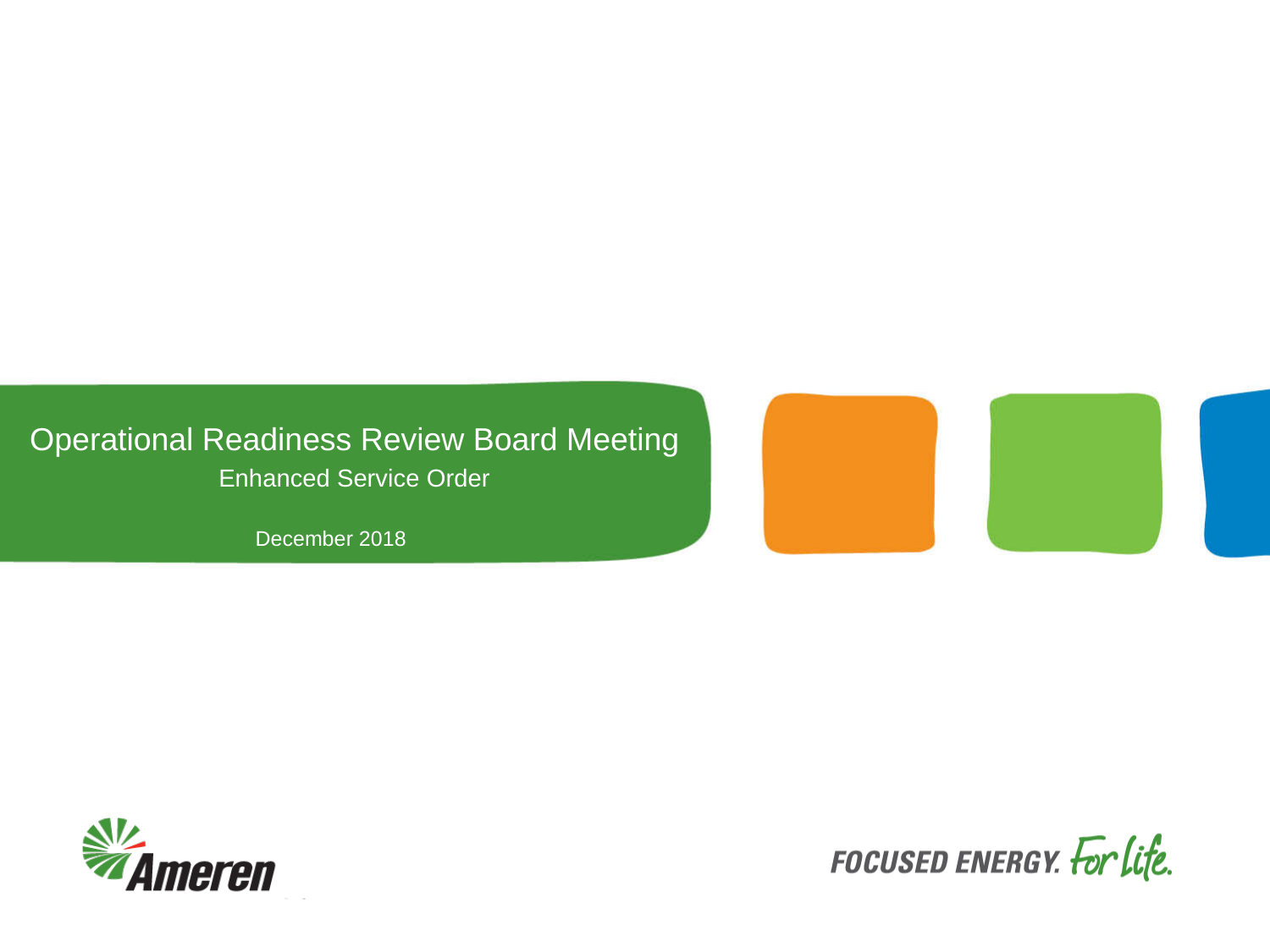

Operational Readiness Review Board Meeting
Enhanced Service Order
December 2018